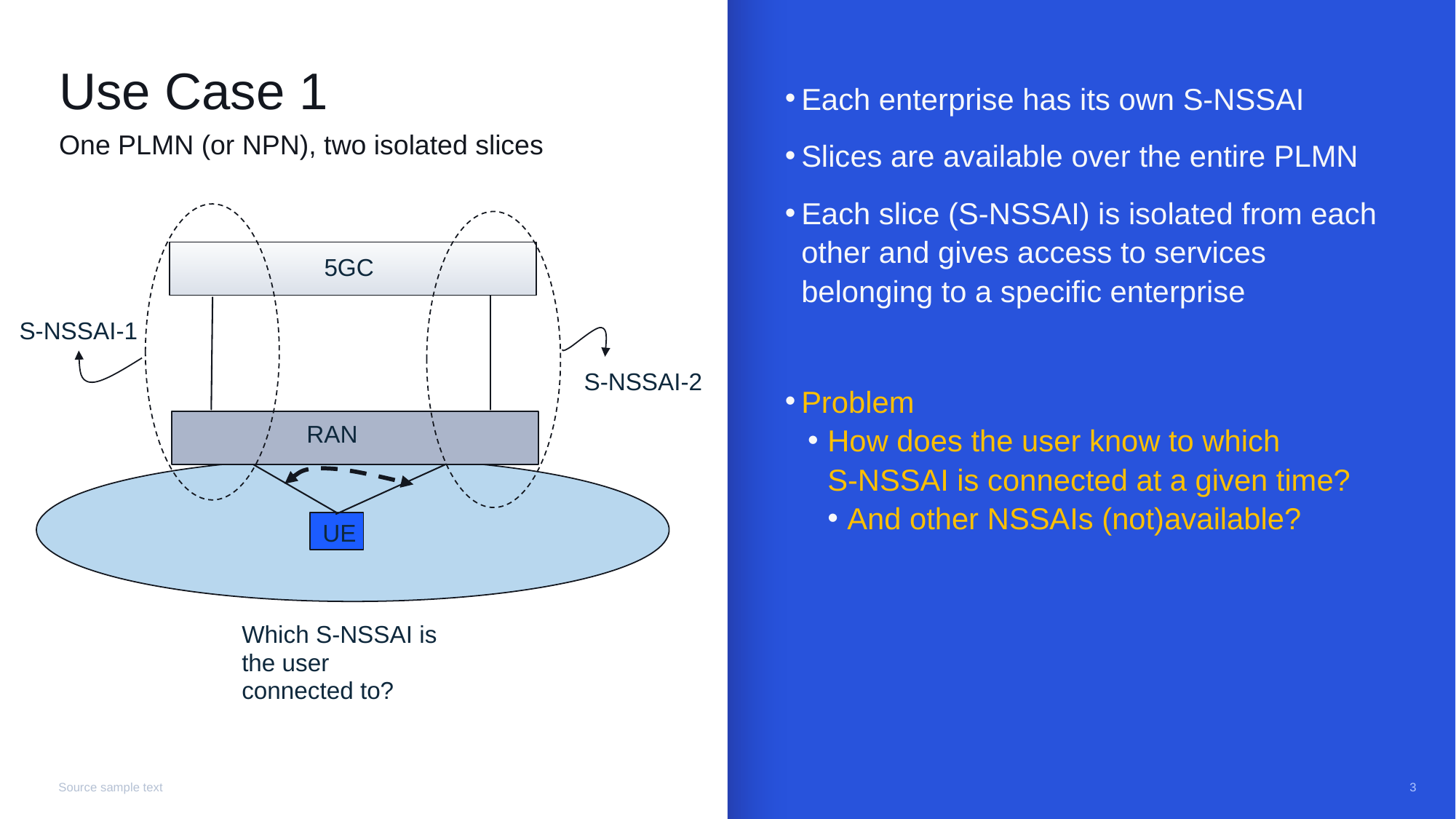

# Use Case 1
Each enterprise has its own S-NSSAI
Slices are available over the entire PLMN
Each slice (S-NSSAI) is isolated from each other and gives access to services belonging to a specific enterprise

Problem
How does the user know to which
S-NSSAI is connected at a given time?
And other NSSAIs (not)available?
One PLMN (or NPN), two isolated slices

5GC
S-NSSAI-1

S-NSSAI-2

RAN

UE
Which S-NSSAI is the user connected to?
Source sample text